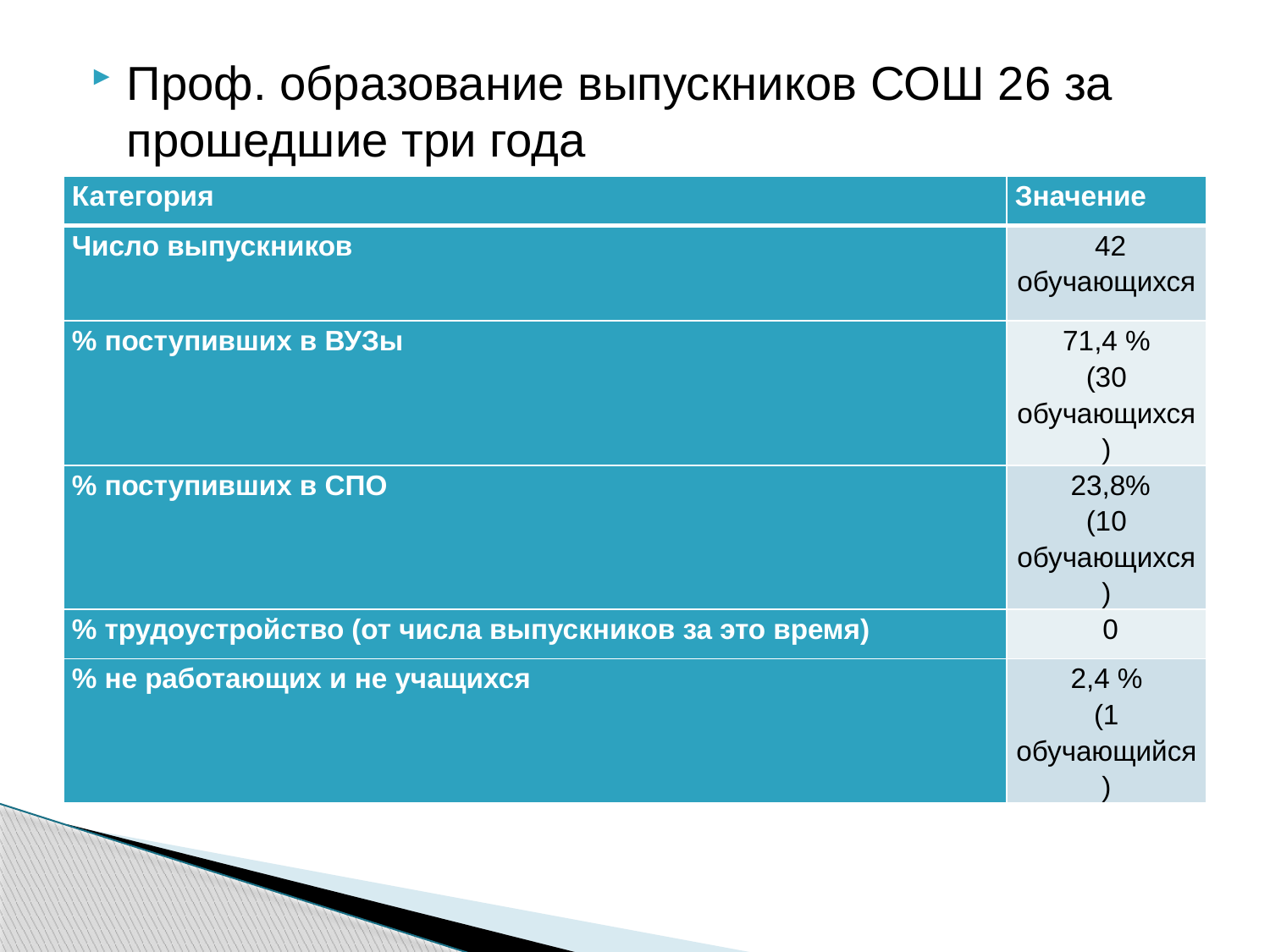

Проф. образование выпускников СОШ 26 за  прошедшие три года

| Категория | Значение |
| --- | --- |
| Число выпускников | 42 обучающихся |
| % поступивших в ВУЗы | 71,4 % (30 обучающихся) |
| % поступивших в СПО | 23,8% (10 обучающихся) |
| % трудоустройство (от числа выпускников за это время) | 0 |
| % не работающих и не учащихся | 2,4 % (1 обучающийся) |